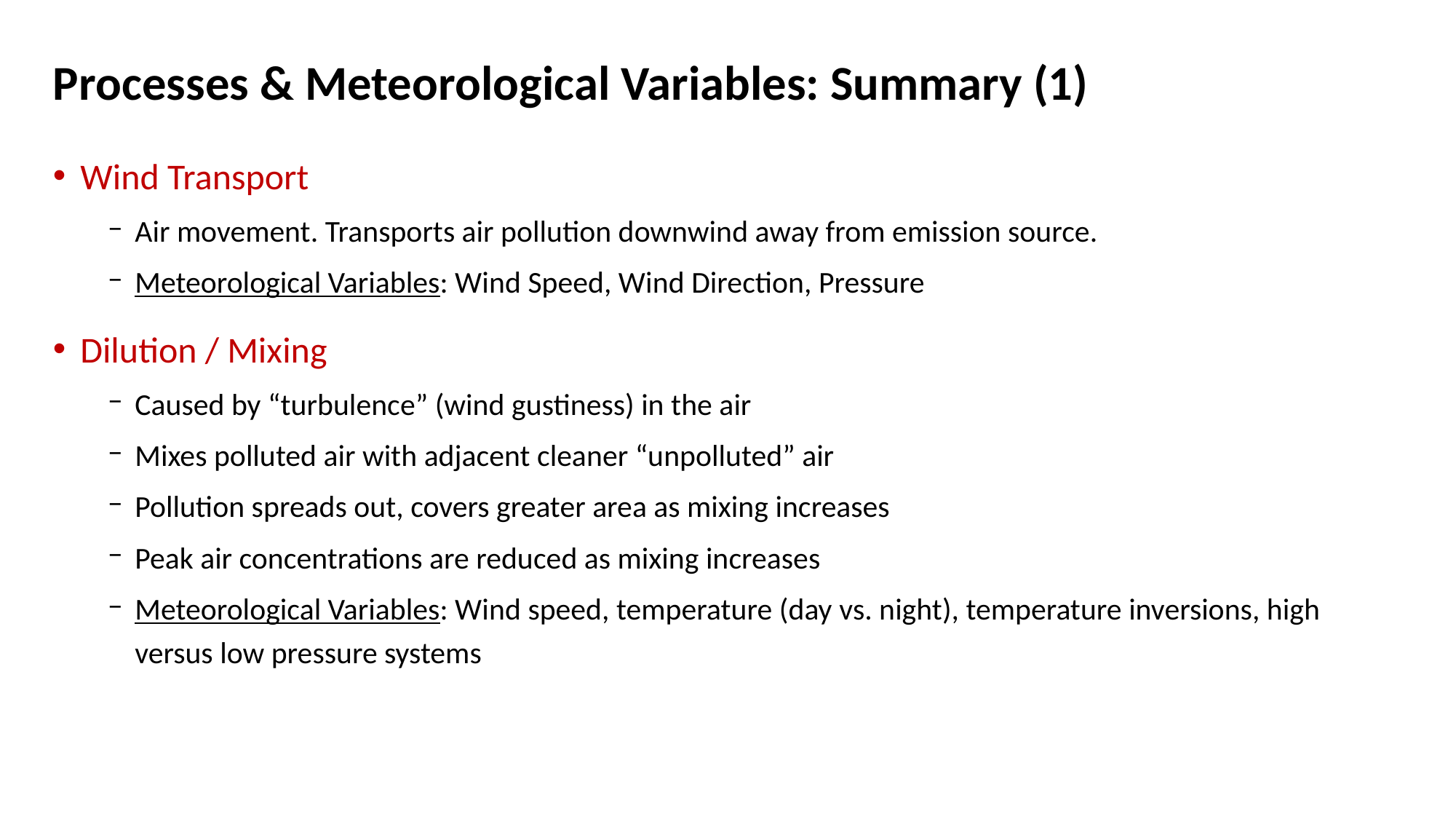

# Processes & Meteorological Variables: Summary (1)
Wind Transport
Air movement. Transports air pollution downwind away from emission source.
Meteorological Variables: Wind Speed, Wind Direction, Pressure
Dilution / Mixing
Caused by “turbulence” (wind gustiness) in the air
Mixes polluted air with adjacent cleaner “unpolluted” air
Pollution spreads out, covers greater area as mixing increases
Peak air concentrations are reduced as mixing increases
Meteorological Variables: Wind speed, temperature (day vs. night), temperature inversions, high versus low pressure systems